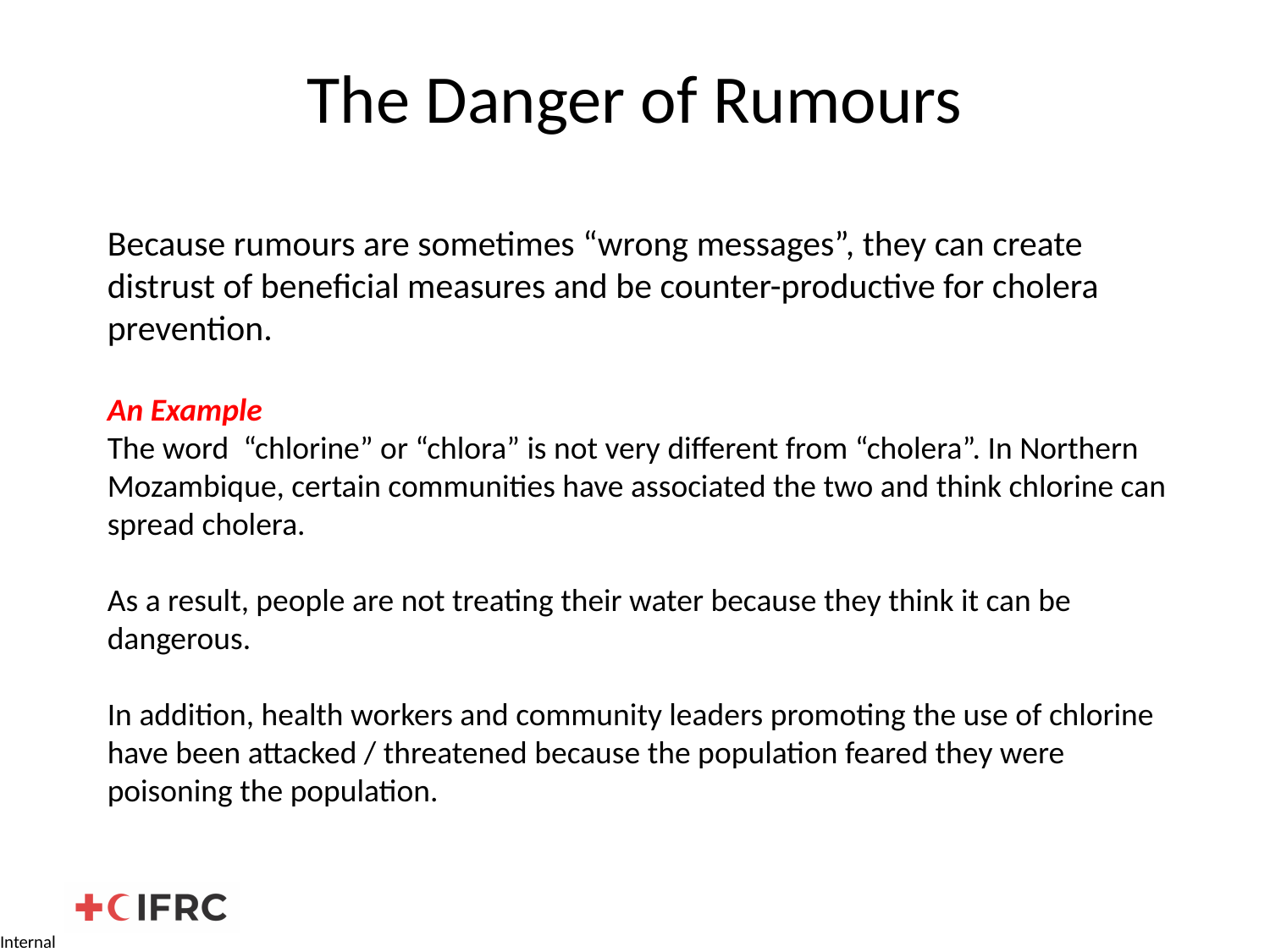

# The Danger of Rumours

Because rumours are sometimes “wrong messages”, they can create distrust of beneficial measures and be counter-productive for cholera prevention.

An Example
The word  “chlorine” or “chlora” is not very different from “cholera”. In Northern Mozambique, certain communities have associated the two and think chlorine can spread cholera.

As a result, people are not treating their water because they think it can be dangerous.

In addition, health workers and community leaders promoting the use of chlorine have been attacked / threatened because the population feared they were poisoning the population.